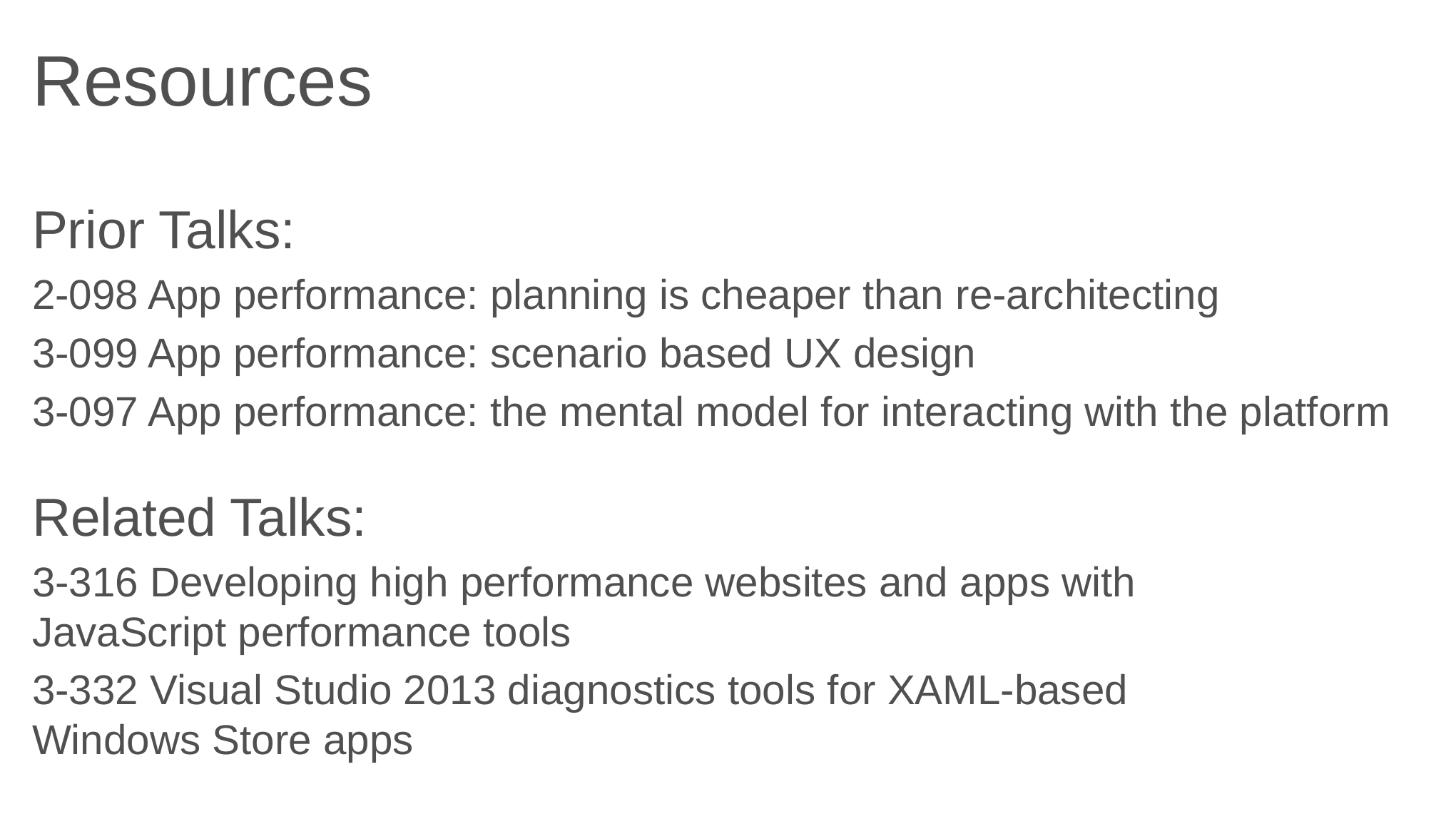

# Resources
Prior Talks:
2-098 App performance: planning is cheaper than re-architecting
3-099 App performance: scenario based UX design
3-097 App performance: the mental model for interacting with the platform

Related Talks:
3-316 Developing high performance websites and apps with
JavaScript performance tools
3-332 Visual Studio 2013 diagnostics tools for XAML-based
Windows Store apps